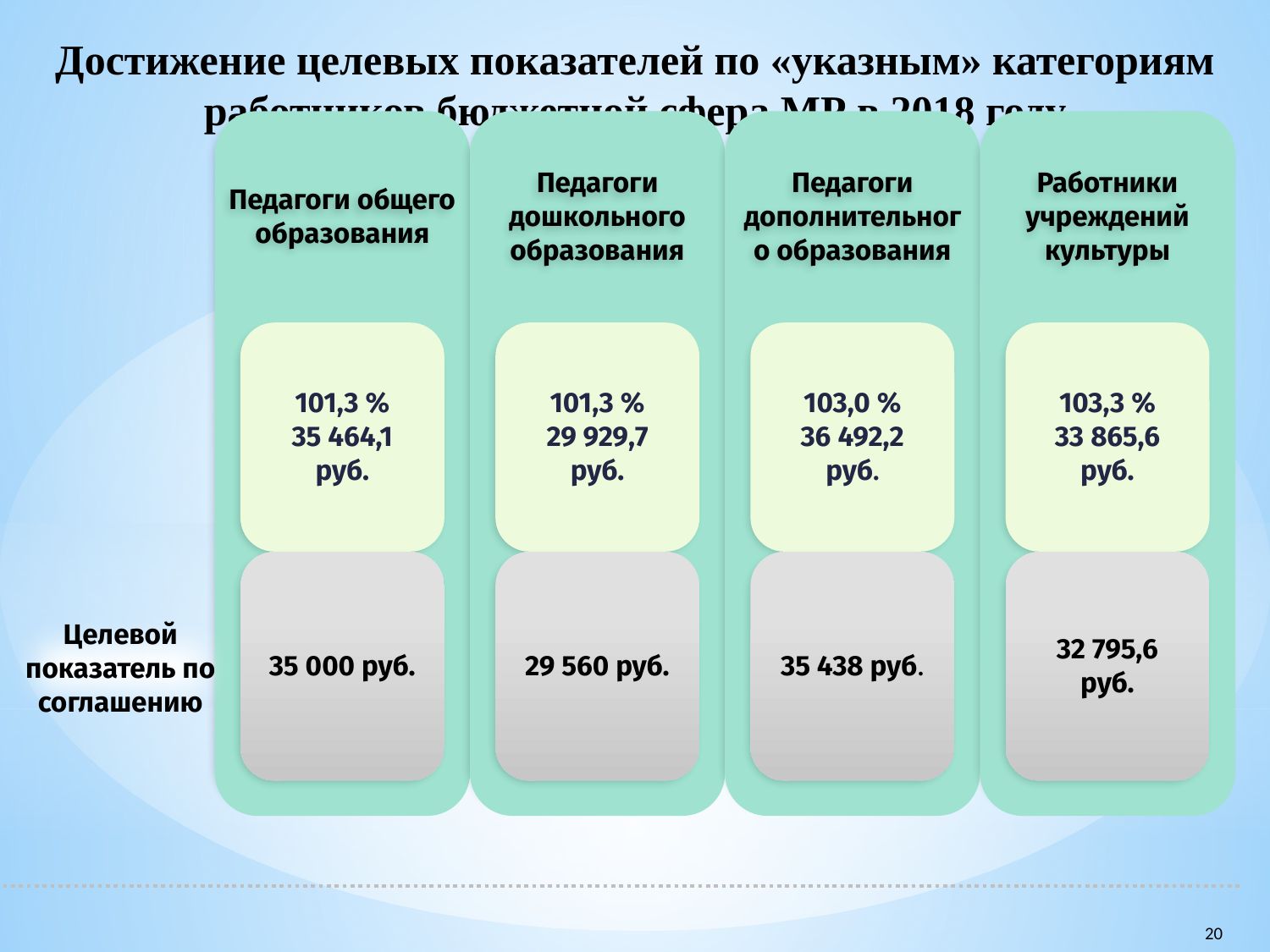

# Достижение целевых показателей по «указным» категориям работников бюджетной сфера МР в 2018 году
Педагоги общего образования
Педагоги дополнительного образования
Работники учреждений культуры
35 000 руб.
29 560 руб.
35 438 руб.
32 795,6 руб.
101,3 %
35 464,1 руб.
101,3 %
29 929,7 руб.
103,0 %
36 492,2 руб.
103,3 %
33 865,6 руб.
Педагоги дошкольного образования
Целевой показатель по соглашению
20